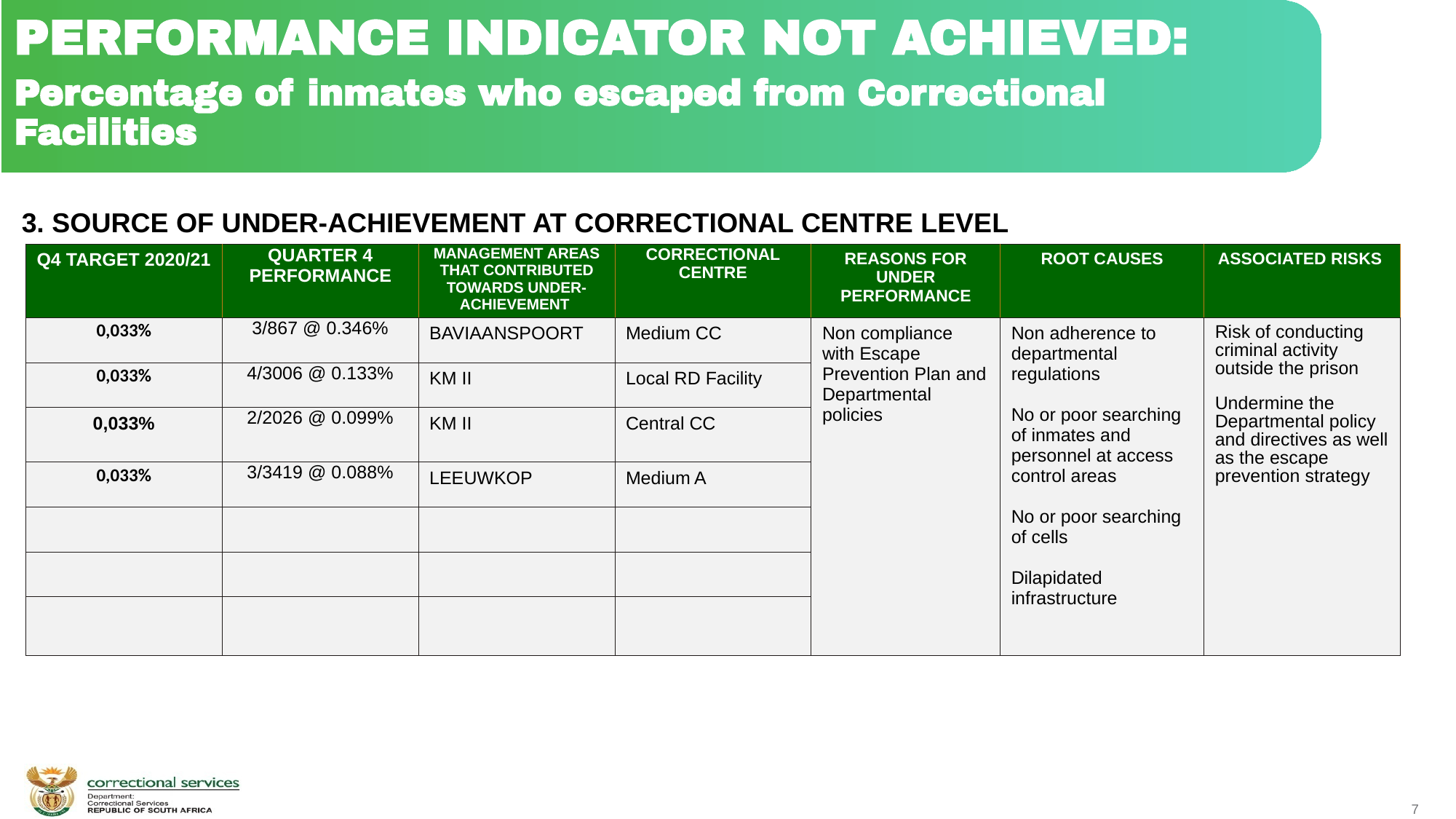

PERFORMANCE INDICATOR NOT ACHIEVED:
Percentage of inmates who escaped from Correctional Facilities

     3. SOURCE OF UNDER-ACHIEVEMENT AT CORRECTIONAL CENTRE LEVEL
| Q4 TARGET 2020/21 | QUARTER 4 PERFORMANCE | MANAGEMENT AREAS THAT CONTRIBUTED TOWARDS UNDER-ACHIEVEMENT | CORRECTIONAL CENTRE | REASONS FOR UNDER PERFORMANCE | ROOT CAUSES | ASSOCIATED RISKS |
| --- | --- | --- | --- | --- | --- | --- |
| 0,033% | 3/867 @ 0.346% | BAVIAANSPOORT | Medium CC | Non compliance with Escape Prevention Plan and Departmental policies | Non adherence to departmental regulations No or poor searching of inmates and personnel at access control areas No or poor searching of cells Dilapidated infrastructure | Risk of conducting criminal activity outside the prison Undermine the Departmental policy and directives as well as the escape prevention strategy |
| 0,033% | 4/3006 @ 0.133% | KM II | Local RD Facility |  |  |  |
| 0,033% | 2/2026 @ 0.099% | KM II | Central CC |  |  |  |
| 0,033% | 3/3419 @ 0.088% | LEEUWKOP | Medium A |  |  |  |
|  |  |  |  |  |  |  |
|  |  |  |  |  |  |  |
|  |  |  |  |  |  |  |